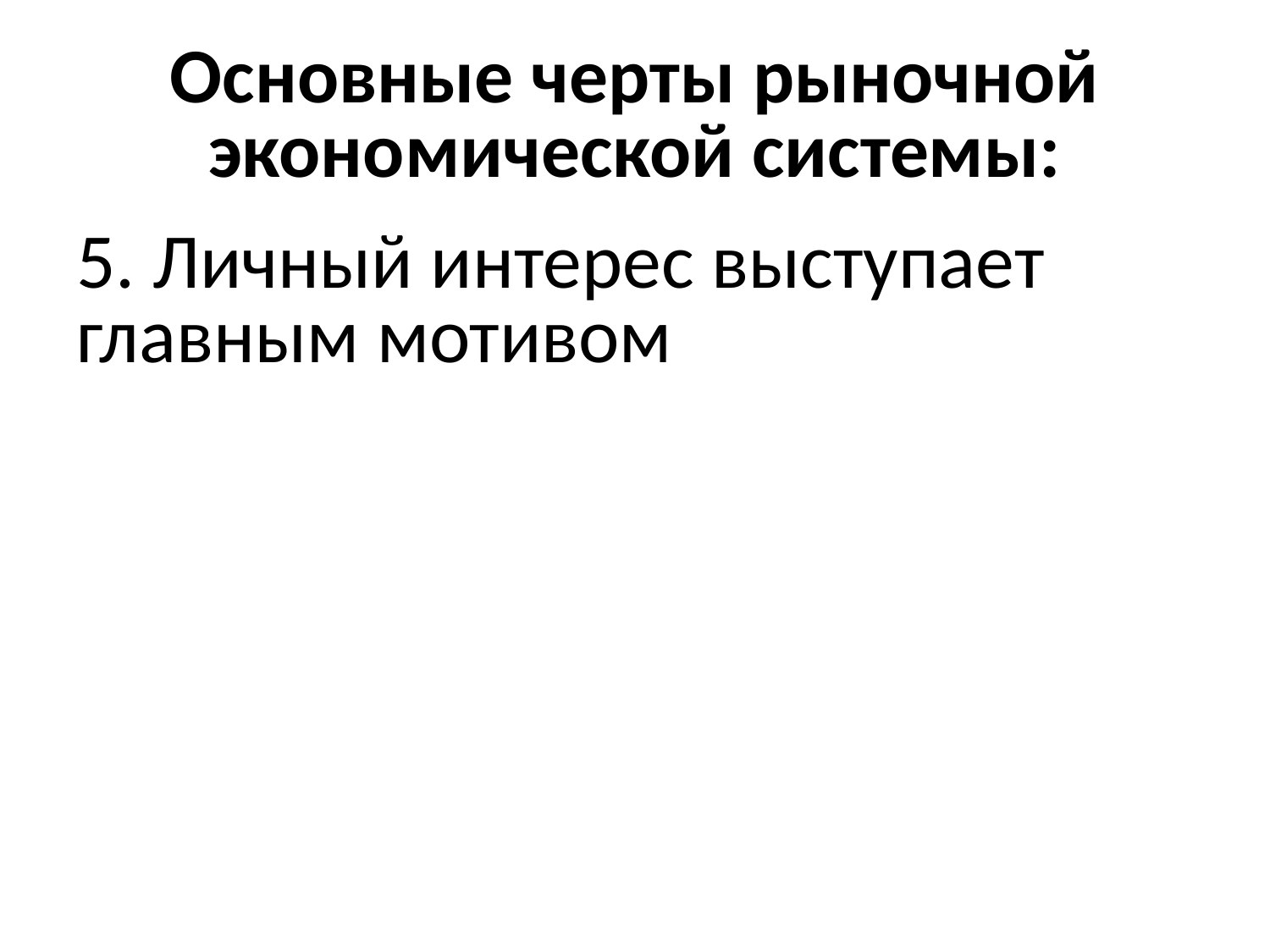

# Основные черты рыночной экономической системы:
5. Личный интерес выступает главным мотивом